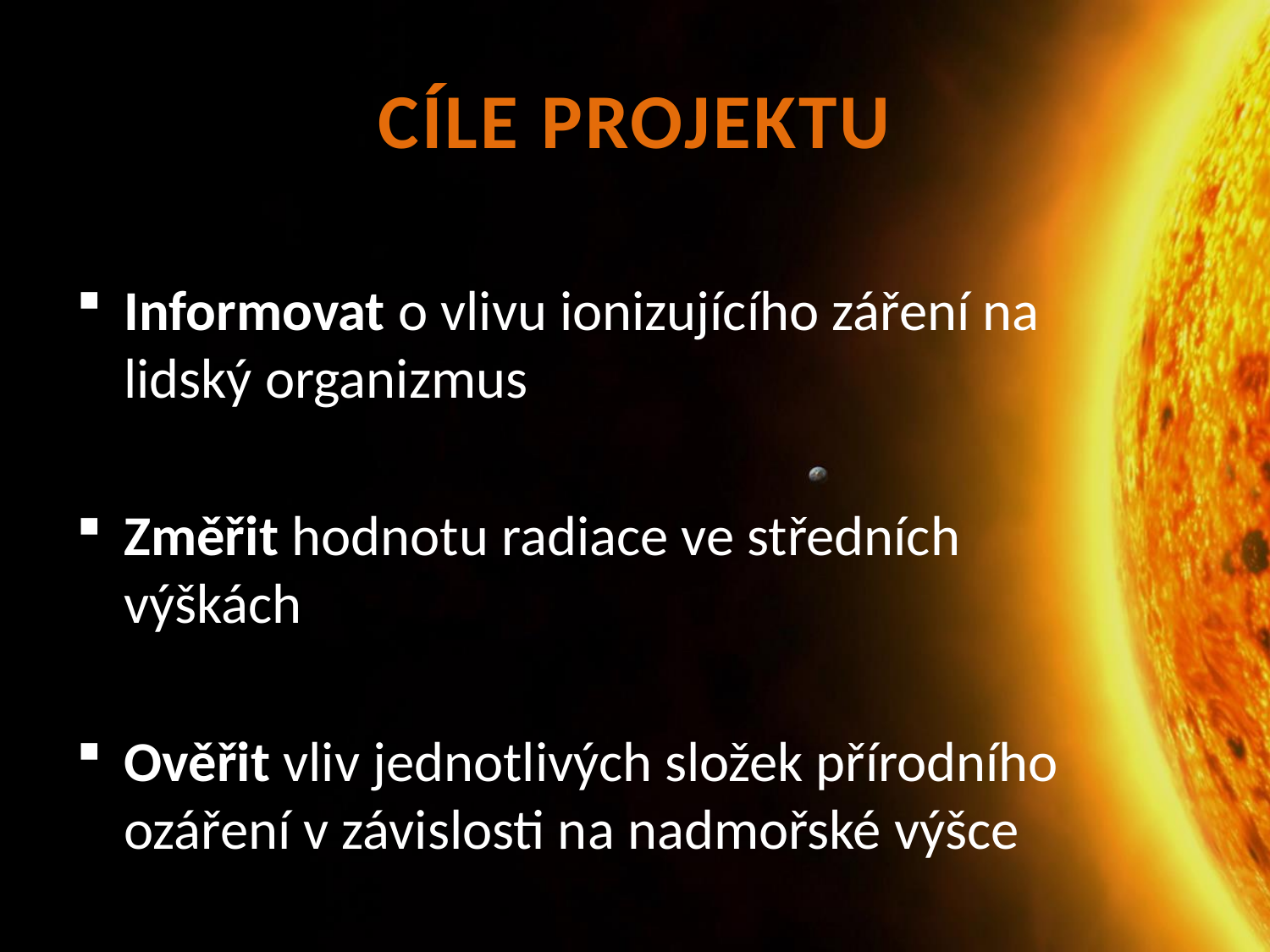

# CÍLE PROJEKTU
Informovat o vlivu ionizujícího záření na lidský organizmus

Změřit hodnotu radiace ve středních výškách

Ověřit vliv jednotlivých složek přírodního ozáření v závislosti na nadmořské výšce